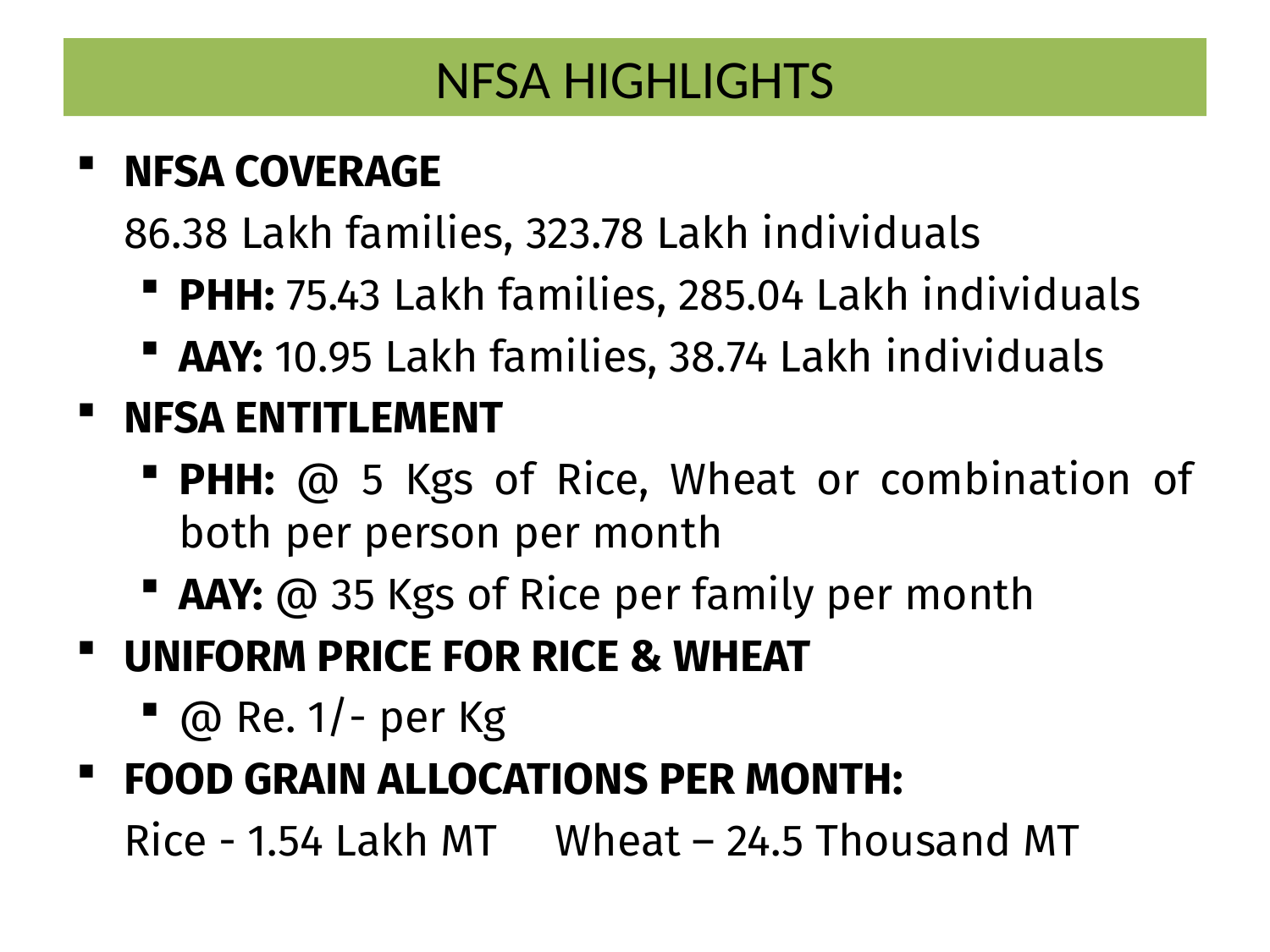

# NFSA HIGHLIGHTS
NFSA COVERAGE
	86.38 Lakh families, 323.78 Lakh individuals
PHH: 75.43 Lakh families, 285.04 Lakh individuals
AAY: 10.95 Lakh families, 38.74 Lakh individuals
NFSA ENTITLEMENT
PHH: @ 5 Kgs of Rice, Wheat or combination of both per person per month
AAY: @ 35 Kgs of Rice per family per month
UNIFORM PRICE FOR RICE & WHEAT
@ Re. 1/- per Kg
FOOD GRAIN ALLOCATIONS PER MONTH:
	Rice - 1.54 Lakh MT     Wheat – 24.5 Thousand MT